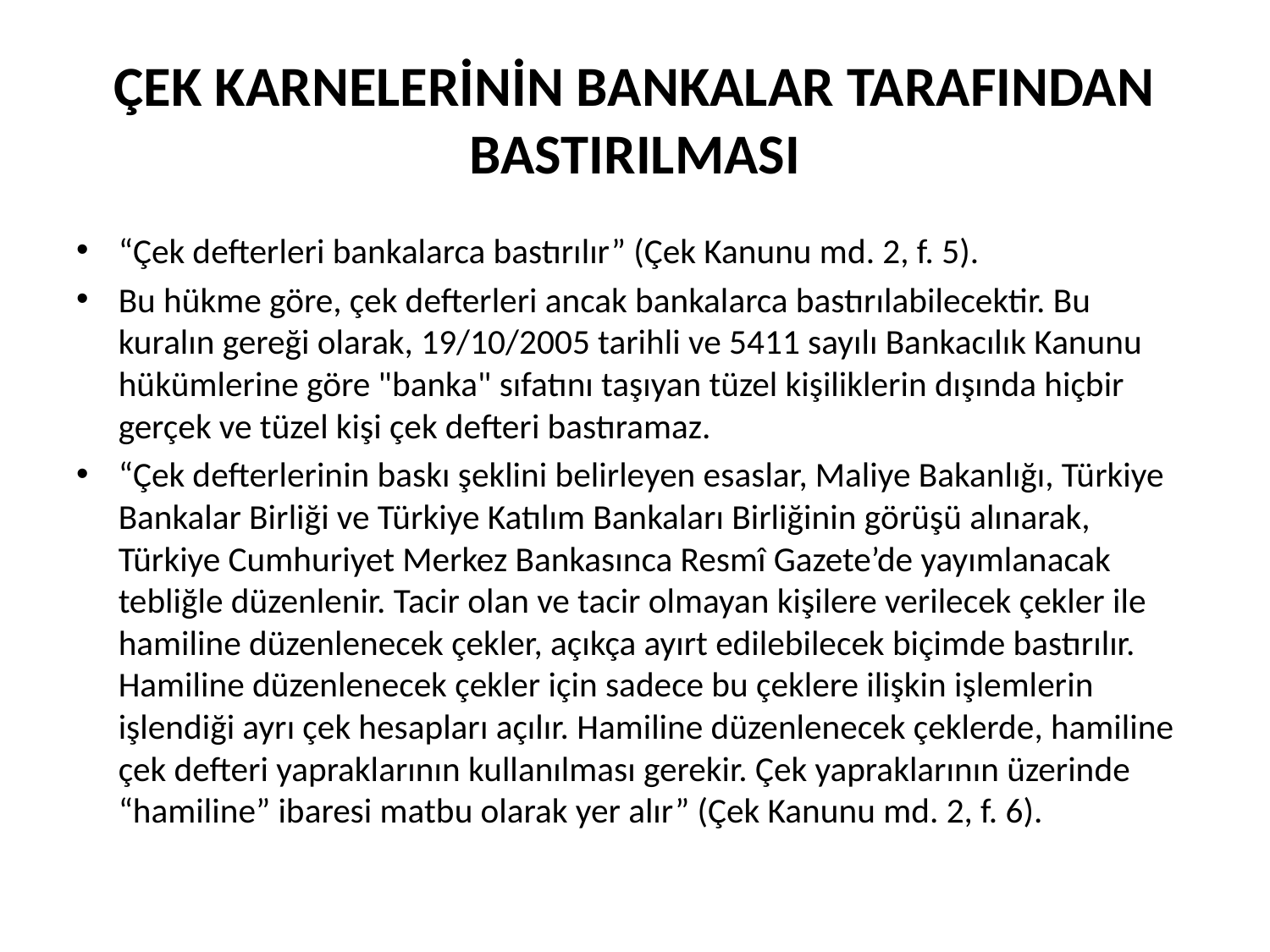

# ÇEK KARNELERİNİN BANKALAR TARAFINDAN BASTIRILMASI
“Çek defterleri bankalarca bastırılır” (Çek Kanunu md. 2, f. 5).
Bu hükme göre, çek defterleri ancak bankalarca bastırılabilecektir. Bu kuralın gereği olarak, 19/10/2005 tarihli ve 5411 sayılı Bankacılık Kanunu hükümlerine göre "banka" sıfatını taşıyan tüzel kişiliklerin dışında hiçbir gerçek ve tüzel kişi çek defteri bastıramaz.
“Çek defterlerinin baskı şeklini belirleyen esaslar, Maliye Bakanlığı, Türkiye Bankalar Birliği ve Türkiye Katılım Bankaları Birliğinin görüşü alınarak, Türkiye Cumhuriyet Merkez Bankasınca Resmî Gazete’de yayımlanacak tebliğle düzenlenir. Tacir olan ve tacir olmayan kişilere verilecek çekler ile hamiline düzenlenecek çekler, açıkça ayırt edilebilecek biçimde bastırılır. Hamiline düzenlenecek çekler için sadece bu çeklere ilişkin işlemlerin işlendiği ayrı çek hesapları açılır. Hamiline düzenlenecek çeklerde, hamiline çek defteri yapraklarının kullanılması gerekir. Çek yapraklarının üzerinde “hamiline” ibaresi matbu olarak yer alır” (Çek Kanunu md. 2, f. 6).